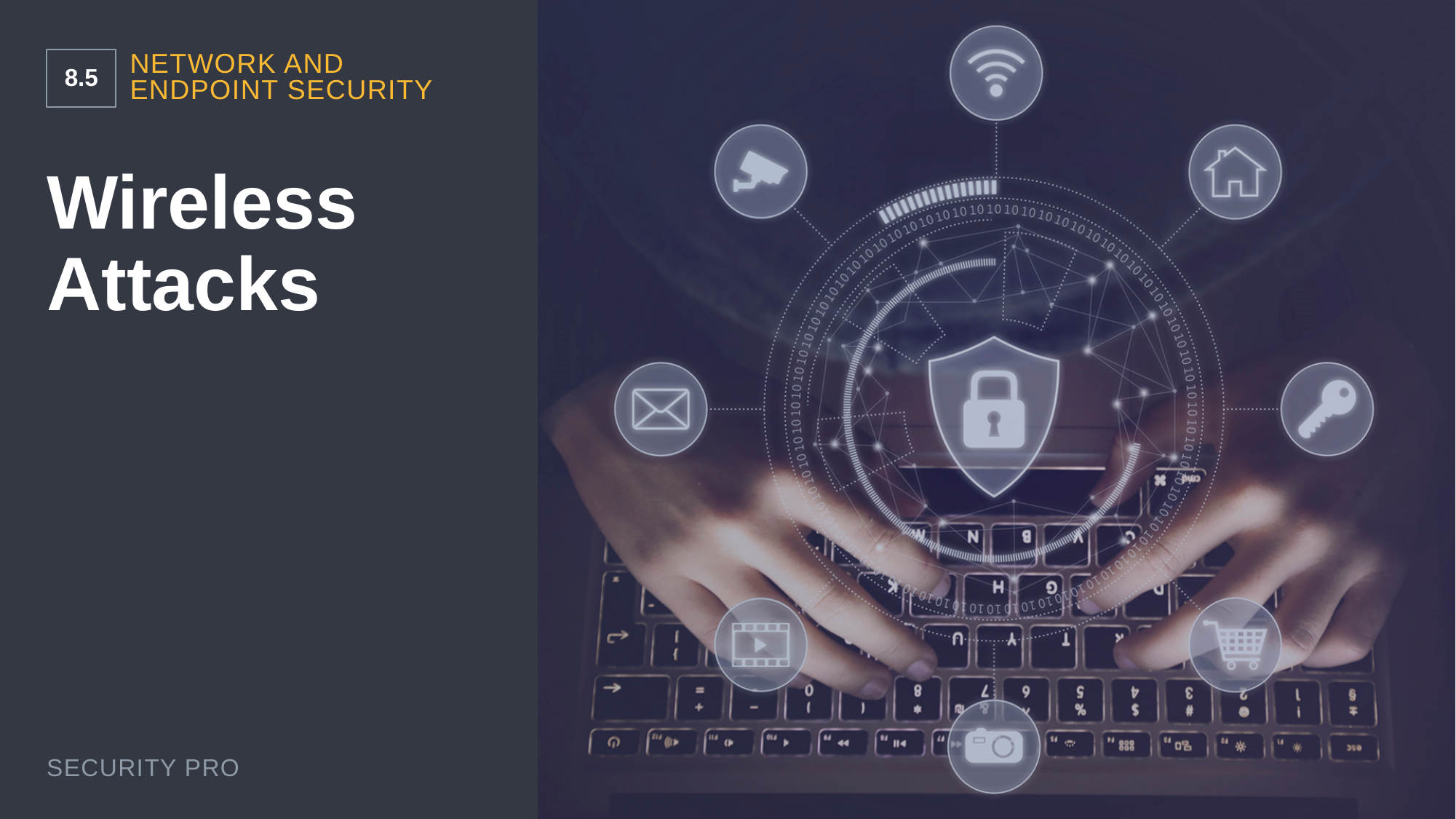

8.5
Network and Endpoint Security
# Wireless Attacks
Security Pro